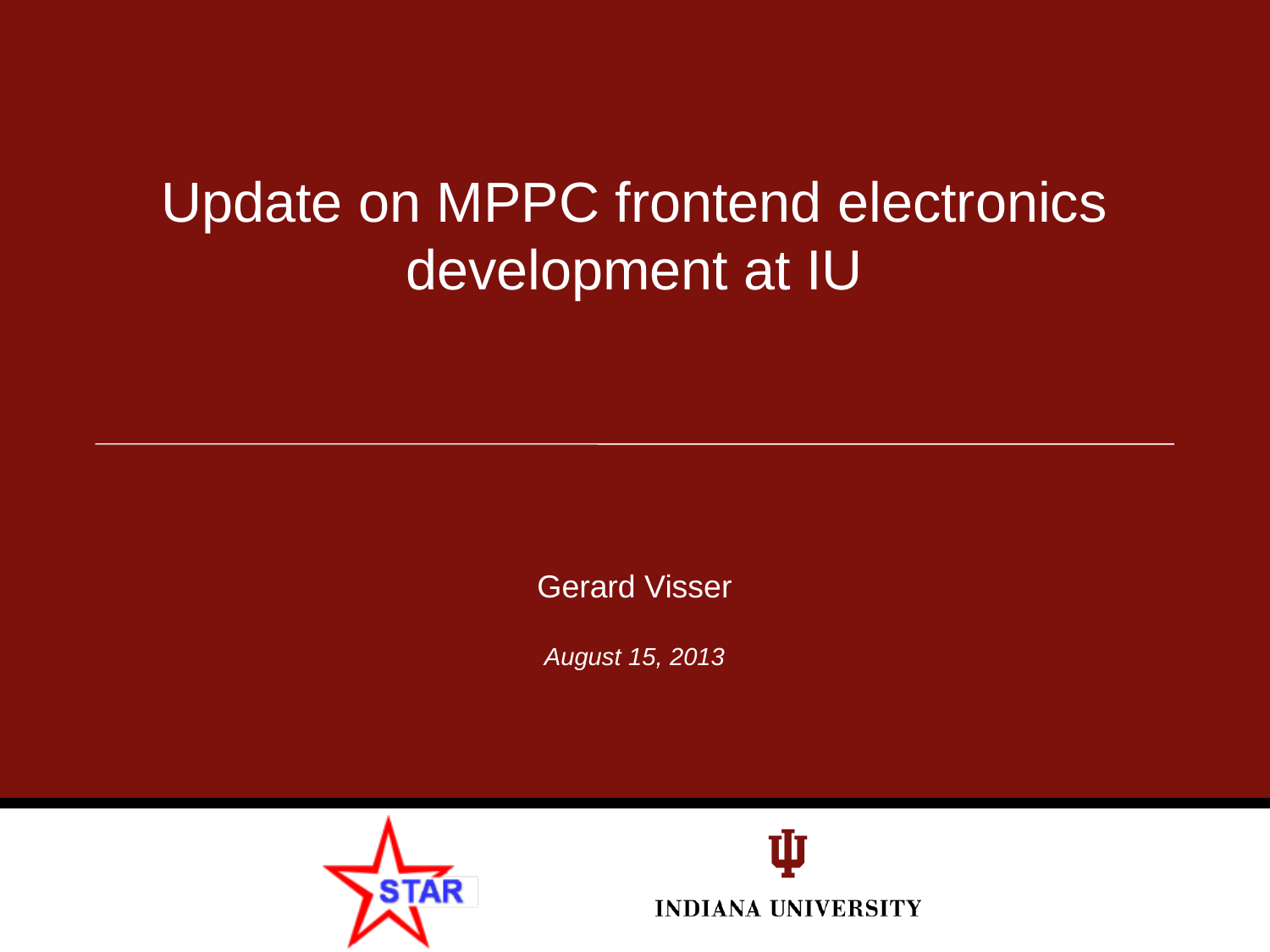

# Update on MPPC frontend electronics development at IU

Gerard Visser

August 15, 2013